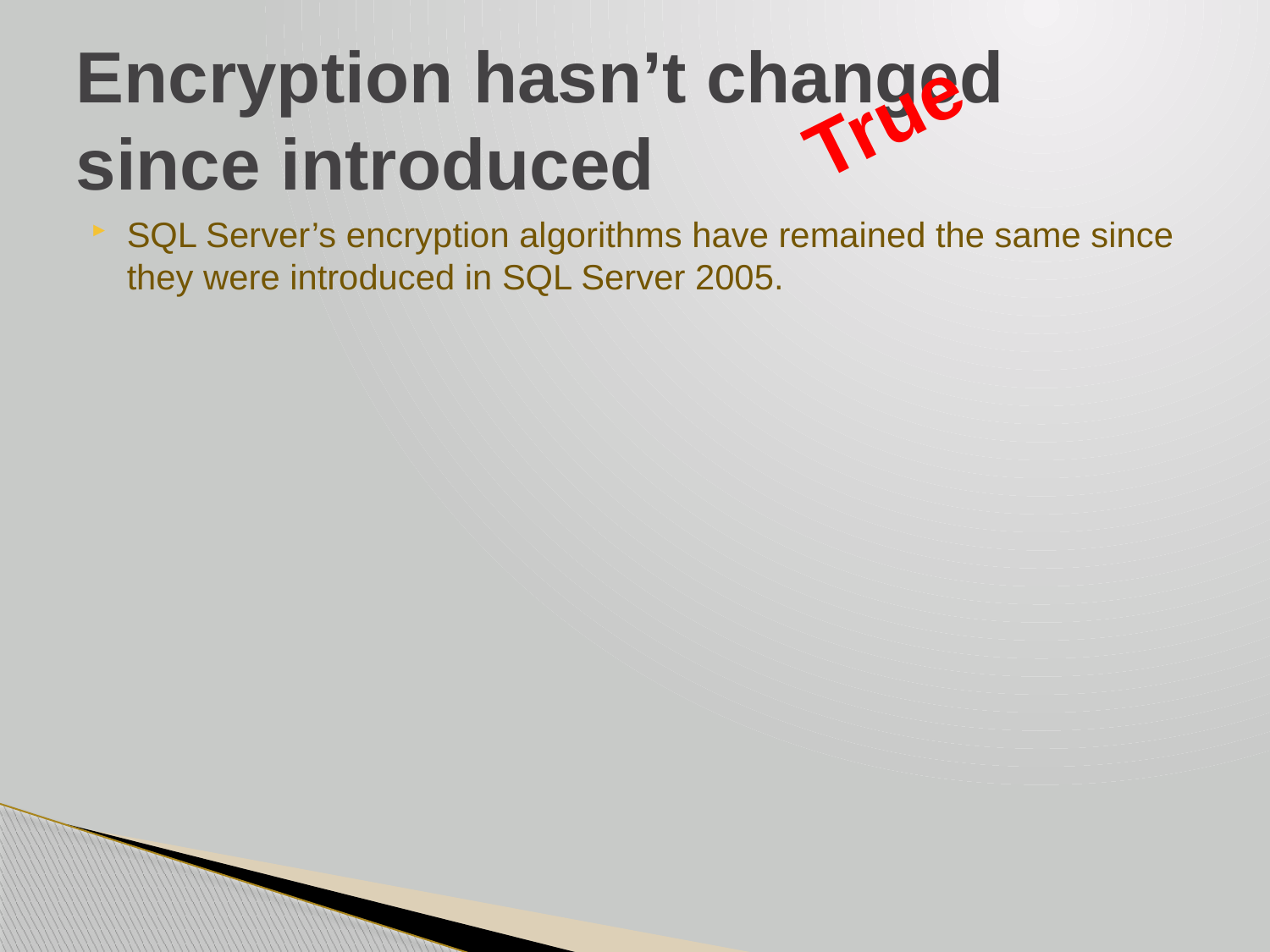

# Encryption hasn’t changed since introduced
True
SQL Server’s encryption algorithms have remained the same since they were introduced in SQL Server 2005.